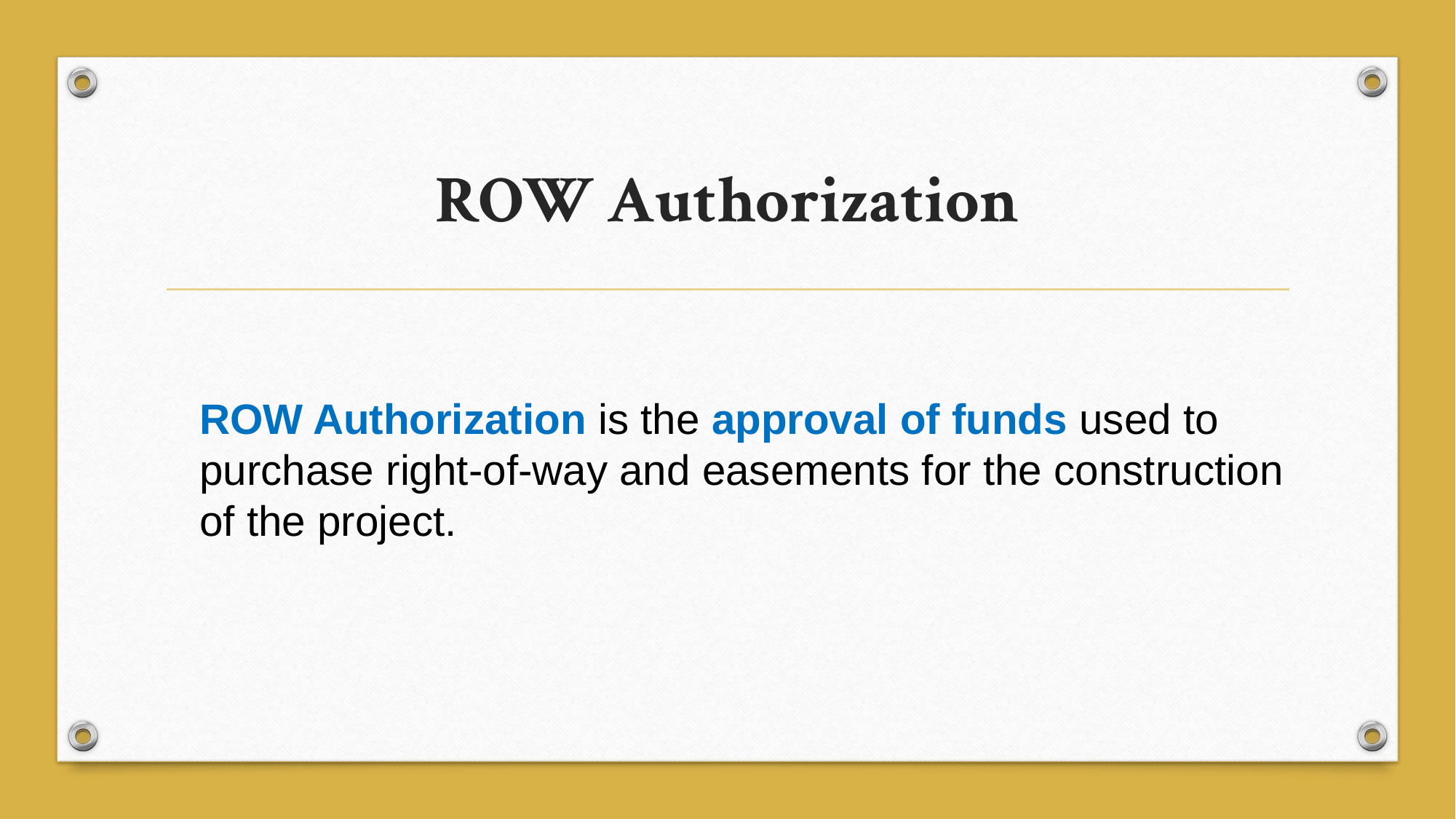

# ROW Authorization
ROW Authorization is the approval of funds used to purchase right-of-way and easements for the construction of the project.